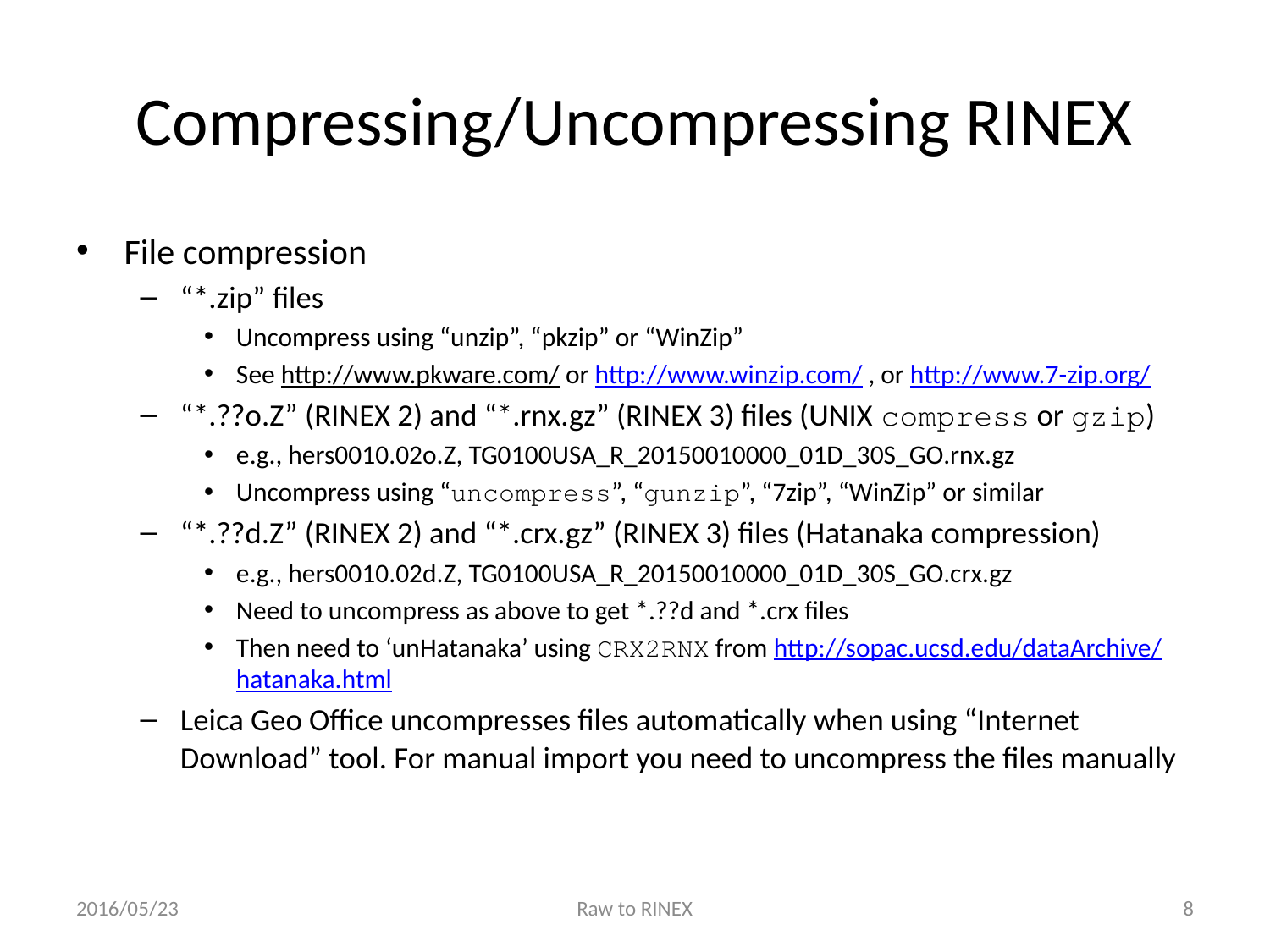

# Compressing/Uncompressing RINEX
File compression
“*.zip” files
Uncompress using “unzip”, “pkzip” or “WinZip”
See http://www.pkware.com/ or http://www.winzip.com/ , or http://www.7-zip.org/
“*.??o.Z” (RINEX 2) and “*.rnx.gz” (RINEX 3) files (UNIX compress or gzip)
e.g., hers0010.02o.Z, TG0100USA_R_20150010000_01D_30S_GO.rnx.gz
Uncompress using “uncompress”, “gunzip”, “7zip”, “WinZip” or similar
“*.??d.Z” (RINEX 2) and “*.crx.gz” (RINEX 3) files (Hatanaka compression)
e.g., hers0010.02d.Z, TG0100USA_R_20150010000_01D_30S_GO.crx.gz
Need to uncompress as above to get *.??d and *.crx files
Then need to ‘unHatanaka’ using CRX2RNX from http://sopac.ucsd.edu/dataArchive/hatanaka.html
Leica Geo Office uncompresses files automatically when using “Internet Download” tool. For manual import you need to uncompress the files manually
2016/05/23
Raw to RINEX
8